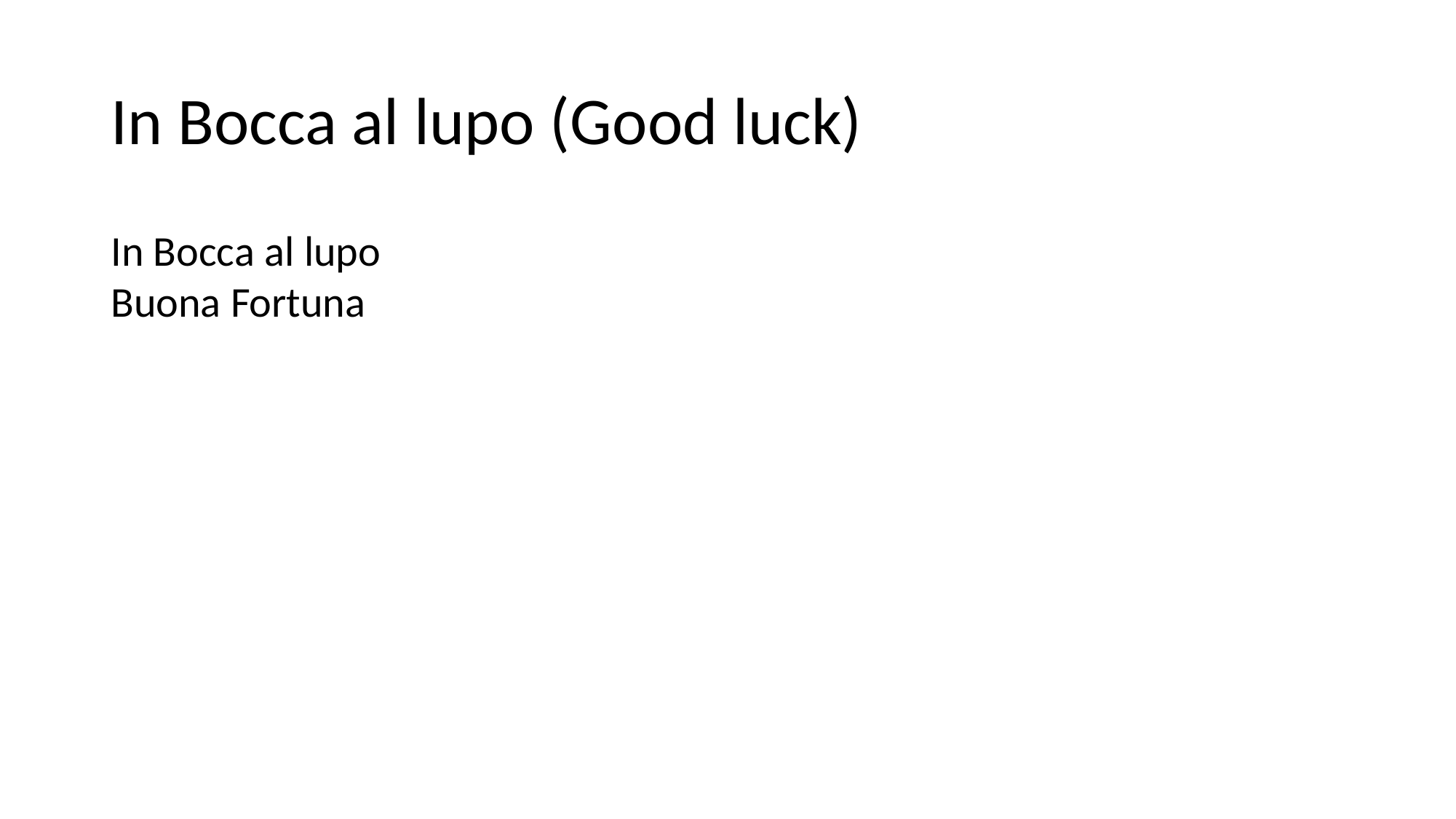

# In Bocca al lupo (Good luck)
In Bocca al lupo
Buona Fortuna